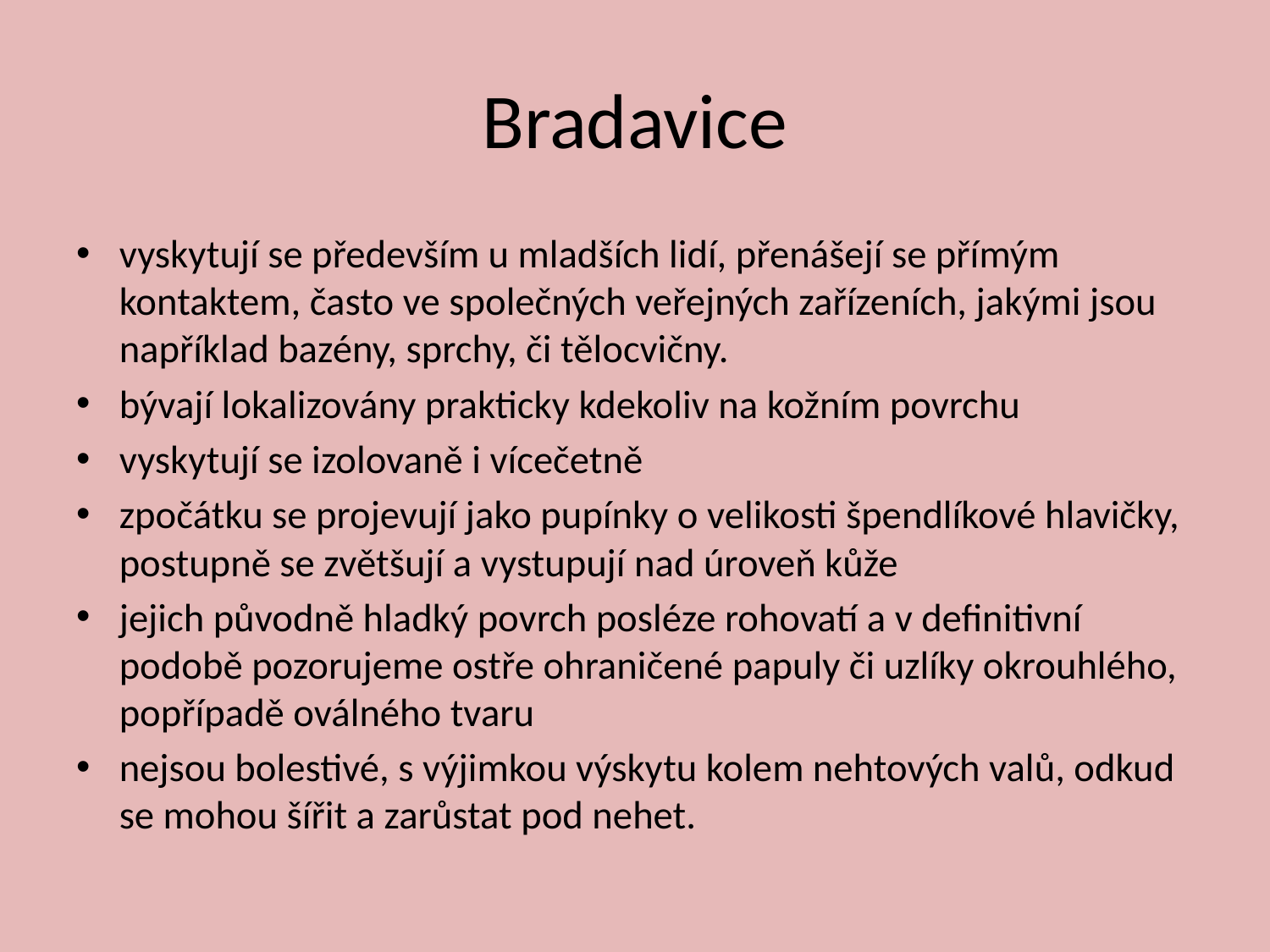

# Bradavice
vyskytují se především u mladších lidí, přenášejí se přímým kontaktem, často ve společných veřejných zařízeních, jakými jsou například bazény, sprchy, či tělocvičny.
bývají lokalizovány prakticky kdekoliv na kožním povrchu
vyskytují se izolovaně i vícečetně
zpočátku se projevují jako pupínky o velikosti špendlíkové hlavičky, postupně se zvětšují a vystupují nad úroveň kůže
jejich původně hladký povrch posléze rohovatí a v definitivní podobě pozorujeme ostře ohraničené papuly či uzlíky okrouhlého, popřípadě oválného tvaru
nejsou bolestivé, s výjimkou výskytu kolem nehtových valů, odkud se mohou šířit a zarůstat pod nehet.